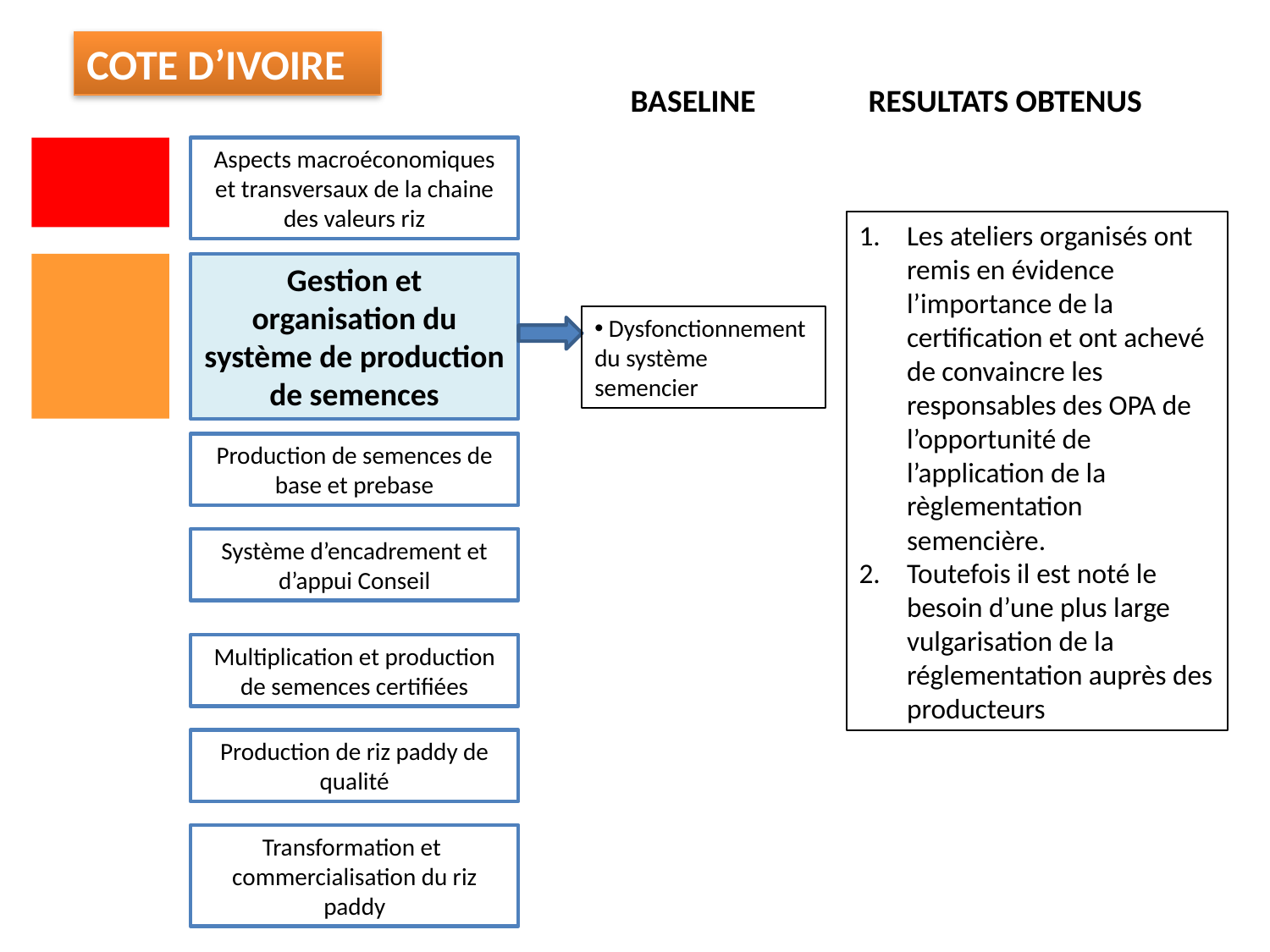

COTE D’IVOIRE
BASELINE
RESULTATS OBTENUS

Aspects macroéconomiques et transversaux de la chaine des valeurs riz
Les ateliers organisés ont remis en évidence l’importance de la certification et ont achevé de convaincre les responsables des OPA de l’opportunité de l’application de la règlementation semencière.
Toutefois il est noté le besoin d’une plus large vulgarisation de la réglementation auprès des producteurs

Gestion et organisation du système de production de semences
 Dysfonctionnement du système semencier

Production de semences de base et prebase
Système d’encadrement et d’appui Conseil
Multiplication et production de semences certifiées
Production de riz paddy de qualité
Transformation et  commercialisation du riz paddy